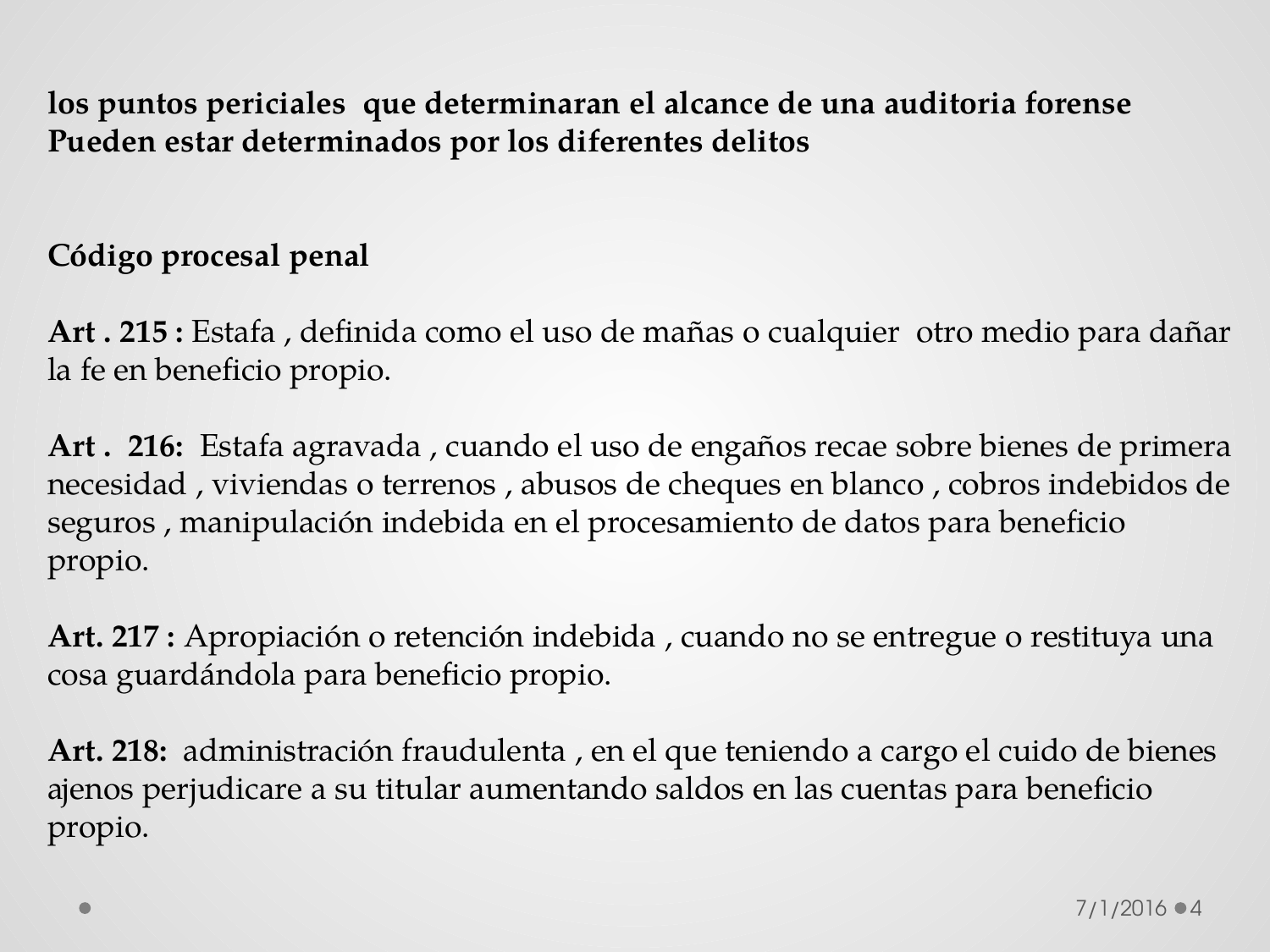

los puntos periciales  que determinaran el alcance de una auditoria forense
Pueden estar determinados por los diferentes delitos

Código procesal penal

Art . 215 : Estafa , definida como el uso de mañas o cualquier  otro medio para dañar la fe en beneficio propio.

Art .  216:  Estafa agravada , cuando el uso de engaños recae sobre bienes de primera necesidad , viviendas o terrenos , abusos de cheques en blanco , cobros indebidos de seguros , manipulación indebida en el procesamiento de datos para beneficio propio.

Art. 217 : Apropiación o retención indebida , cuando no se entregue o restituya una cosa guardándola para beneficio propio.

Art. 218:  administración fraudulenta , en el que teniendo a cargo el cuido de bienes ajenos perjudicare a su titular aumentando saldos en las cuentas para beneficio propio.

7/1/2016
4